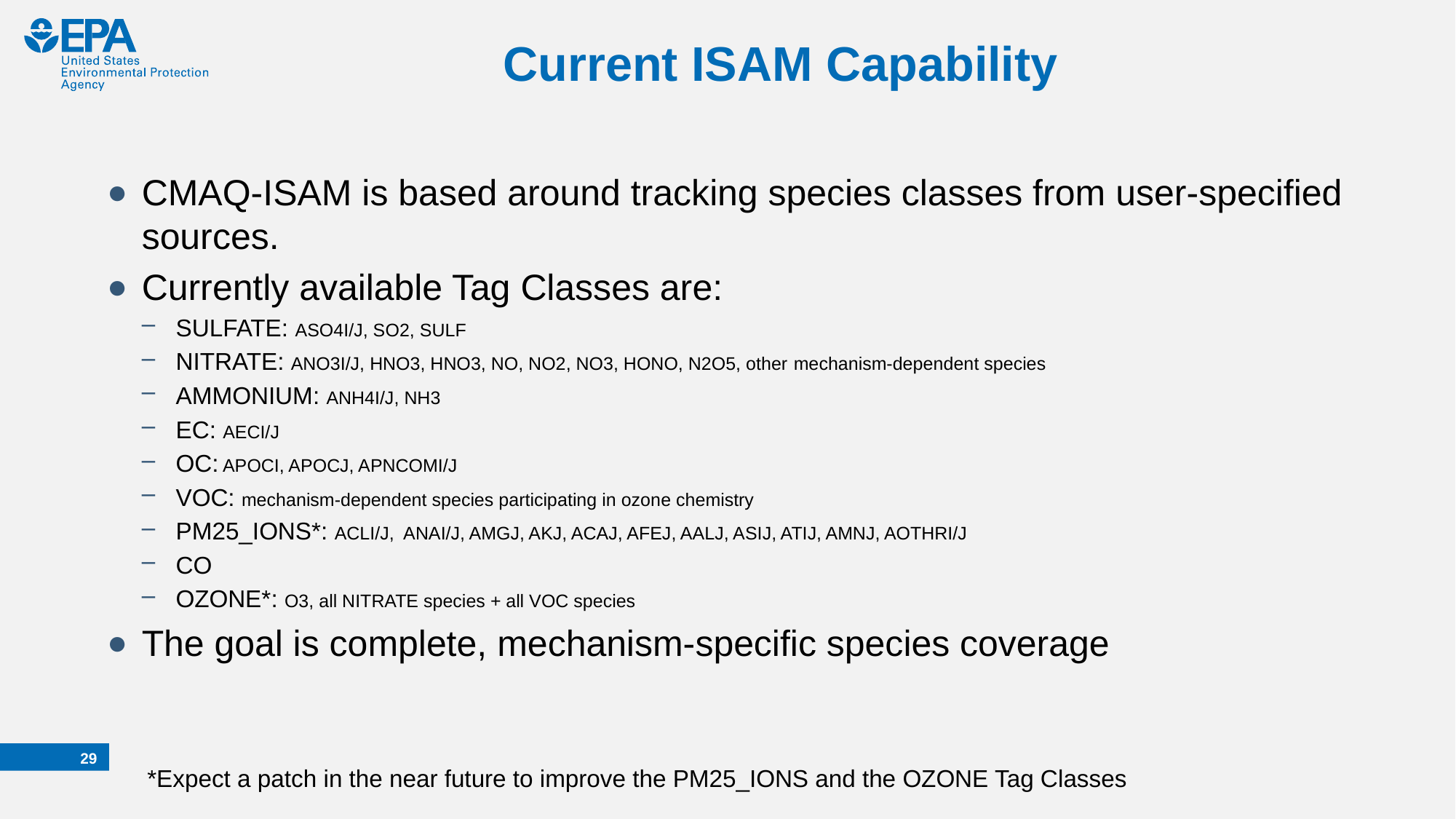

# Current ISAM Capability
CMAQ-ISAM is based around tracking species classes from user-specified sources.
Currently available Tag Classes are:
SULFATE: ASO4I/J, SO2, SULF
NITRATE: ANO3I/J, HNO3, HNO3, NO, NO2, NO3, HONO, N2O5, other mechanism-dependent species
AMMONIUM: ANH4I/J, NH3
EC: AECI/J
OC: APOCI, APOCJ, APNCOMI/J
VOC: mechanism-dependent species participating in ozone chemistry
PM25_IONS*: ACLI/J,  ANAI/J, AMGJ, AKJ, ACAJ, AFEJ, AALJ, ASIJ, ATIJ, AMNJ, AOTHRI/J
CO
OZONE*: O3, all NITRATE species + all VOC species
The goal is complete, mechanism-specific species coverage

29
*Expect a patch in the near future to improve the PM25_IONS and the OZONE Tag Classes